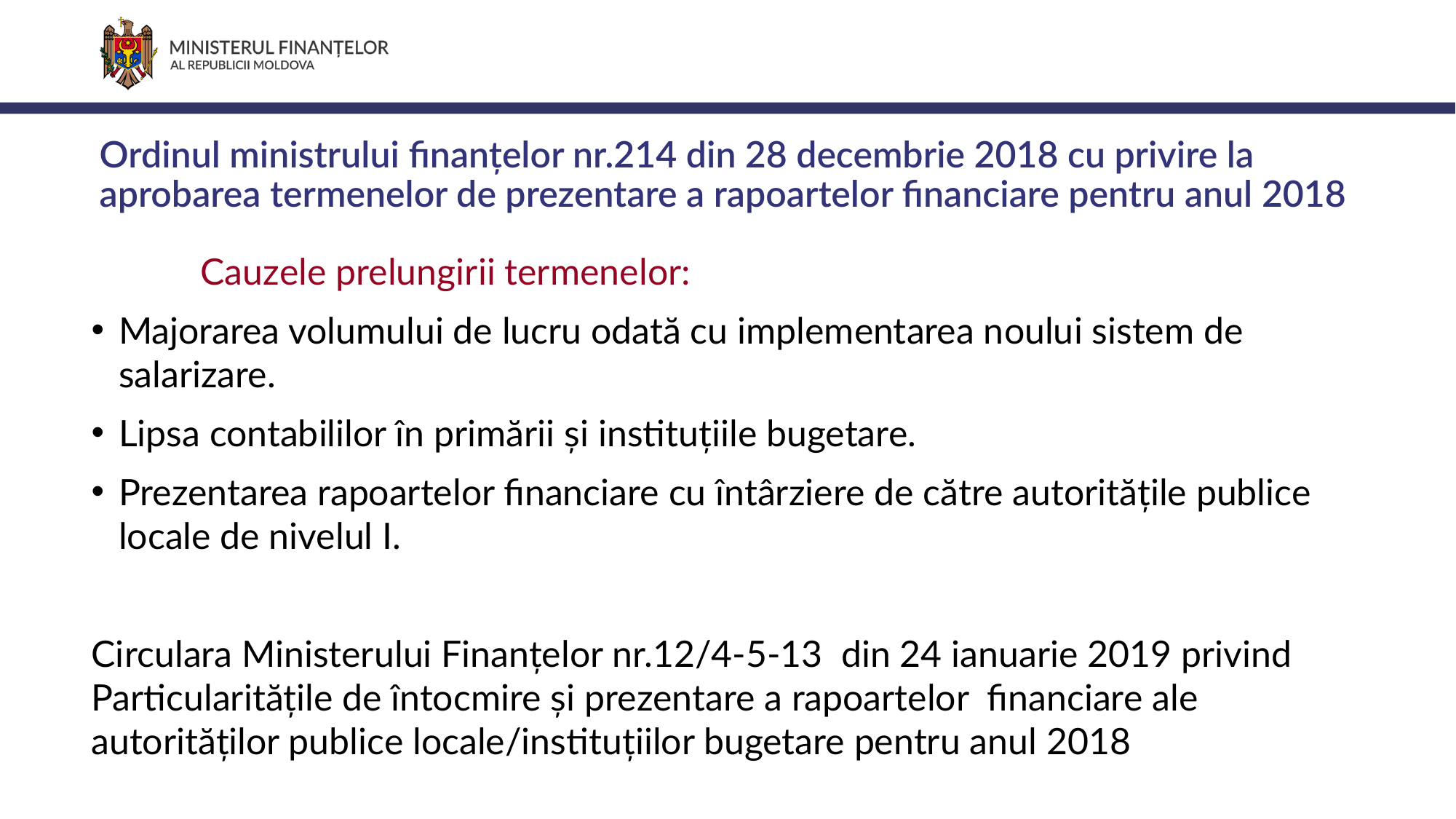

Ordinul ministrului finanțelor nr.214 din 28 decembrie 2018 cu privire la aprobarea termenelor de prezentare a rapoartelor financiare pentru anul 2018
	Cauzele prelungirii termenelor:
Majorarea volumului de lucru odată cu implementarea noului sistem de salarizare.
Lipsa contabililor în primării și instituțiile bugetare.
Prezentarea rapoartelor financiare cu întârziere de către autoritățile publice locale de nivelul I.

Circulara Ministerului Finanțelor nr.12/4-5-13  din 24 ianuarie 2019 privind Particularitățile de întocmire și prezentare a rapoartelor  financiare ale autorităților publice locale/instituțiilor bugetare pentru anul 2018